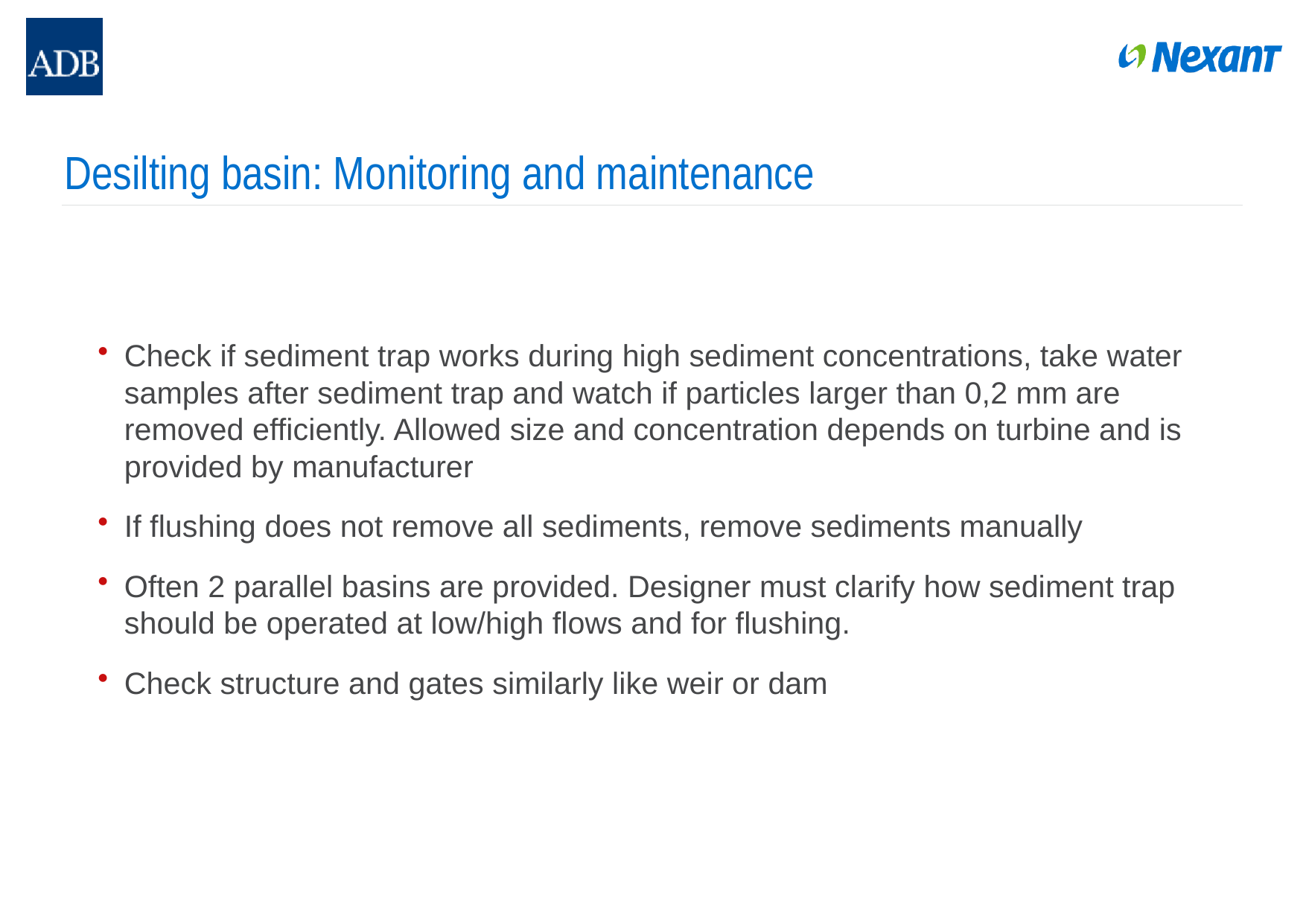

# Desilting basin: Monitoring and maintenance
Check if sediment trap works during high sediment concentrations, take water samples after sediment trap and watch if particles larger than 0,2 mm are removed efficiently. Allowed size and concentration depends on turbine and is provided by manufacturer
If flushing does not remove all sediments, remove sediments manually
Often 2 parallel basins are provided. Designer must clarify how sediment trap should be operated at low/high flows and for flushing.
Check structure and gates similarly like weir or dam